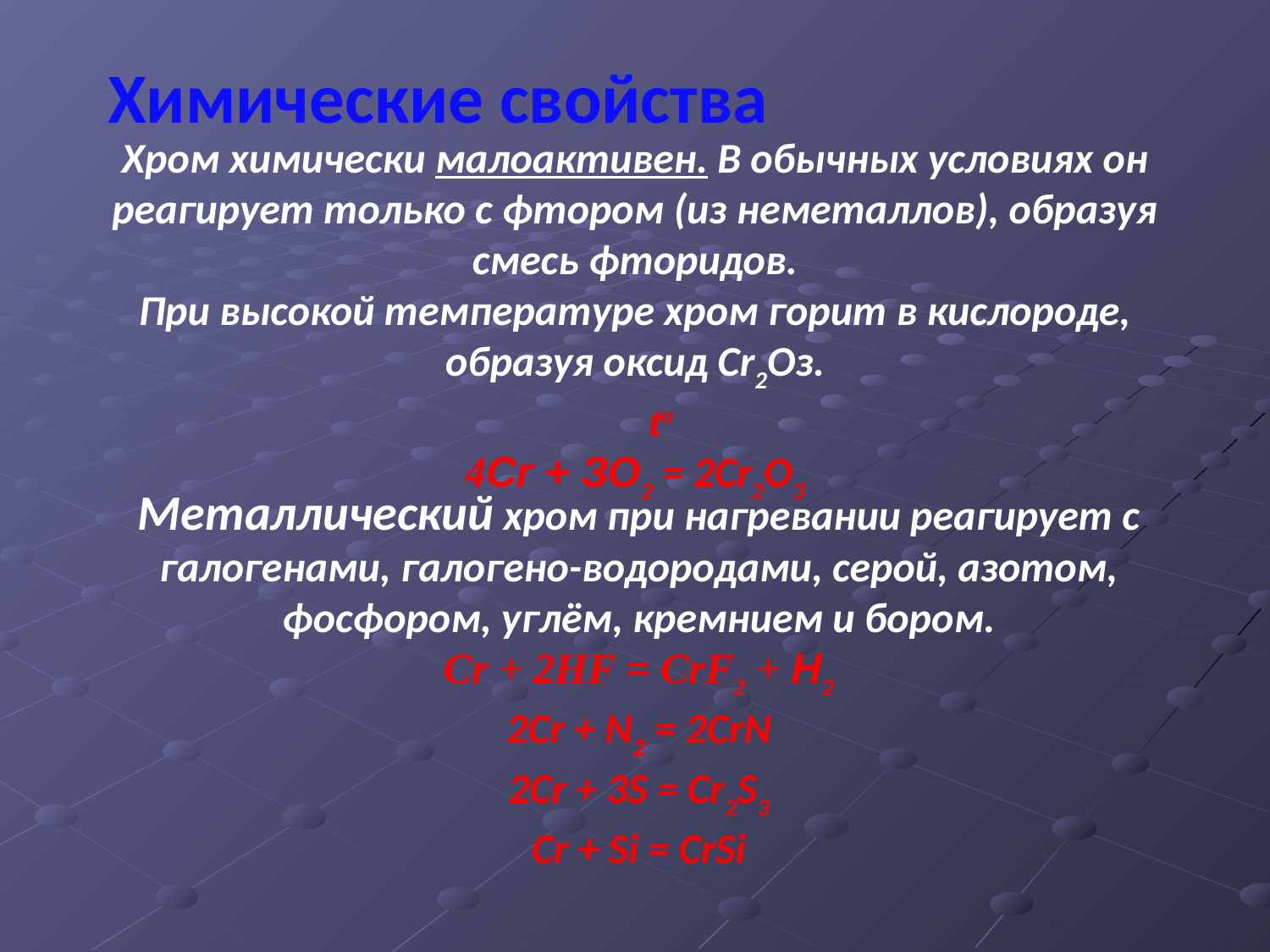

Химические свойства

Хром химически малоактивен. В обычных условиях он реагирует только с фтором (из неметаллов), образуя смесь фторидов.
При высокой температуре хром горит в кислороде, образуя оксид Сr2Оз.
     to
4Сr + ЗО2 = 2Сr2О3
Металлический хром при нагревании реагирует с галогенами, галогено-водородами, серой, азотом, фосфором, углём, кремнием и бором.
Cr + 2HF = CrF2 + Н2
2Cr + N2 = 2CrN
2Cr + 3S = Cr2S3
Cr + Si = CrSi